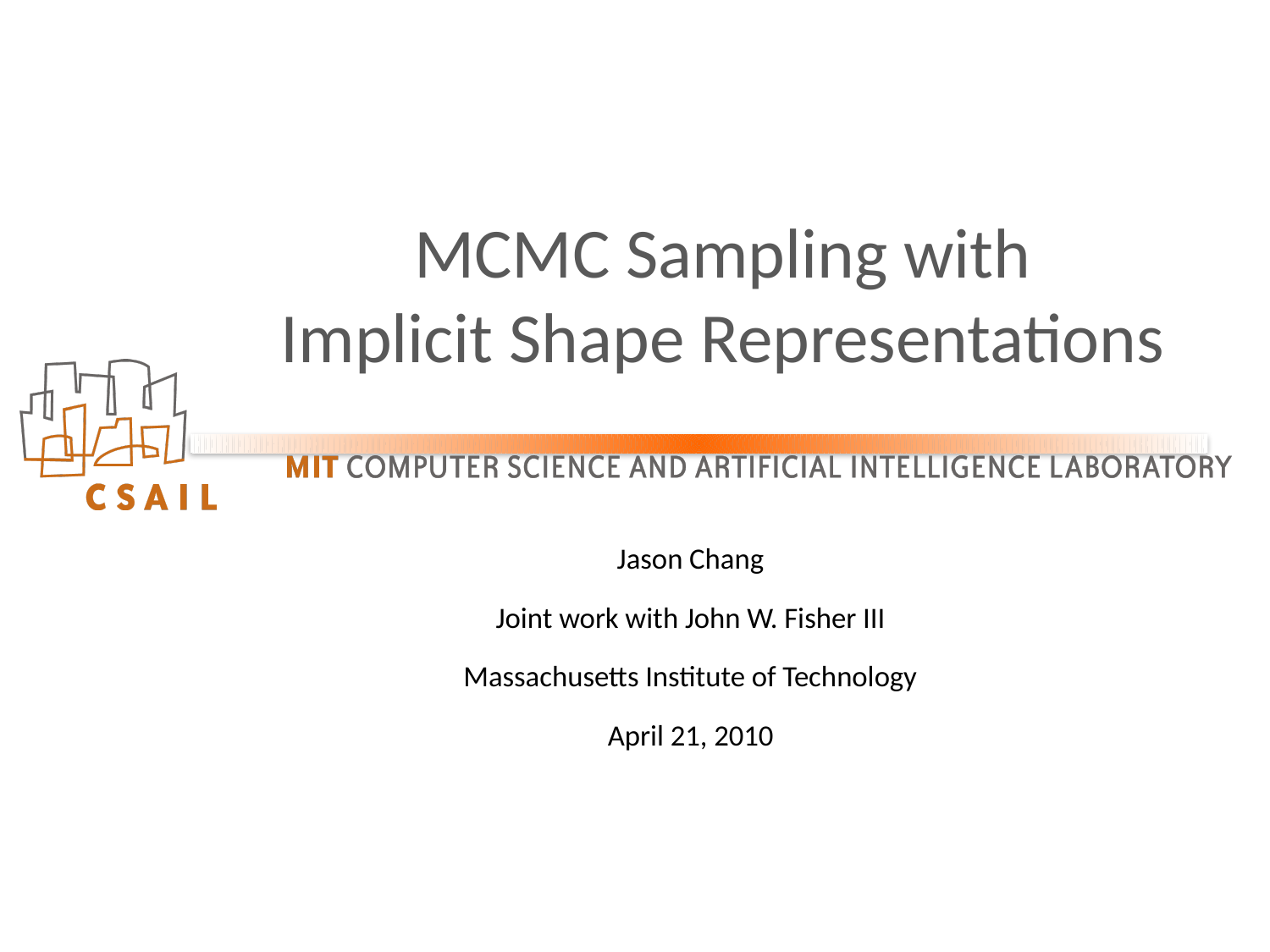

# MCMC Sampling with Implicit Shape Representations
Jason Chang
Joint work with John W. Fisher III
Massachusetts Institute of Technology
April 21, 2010